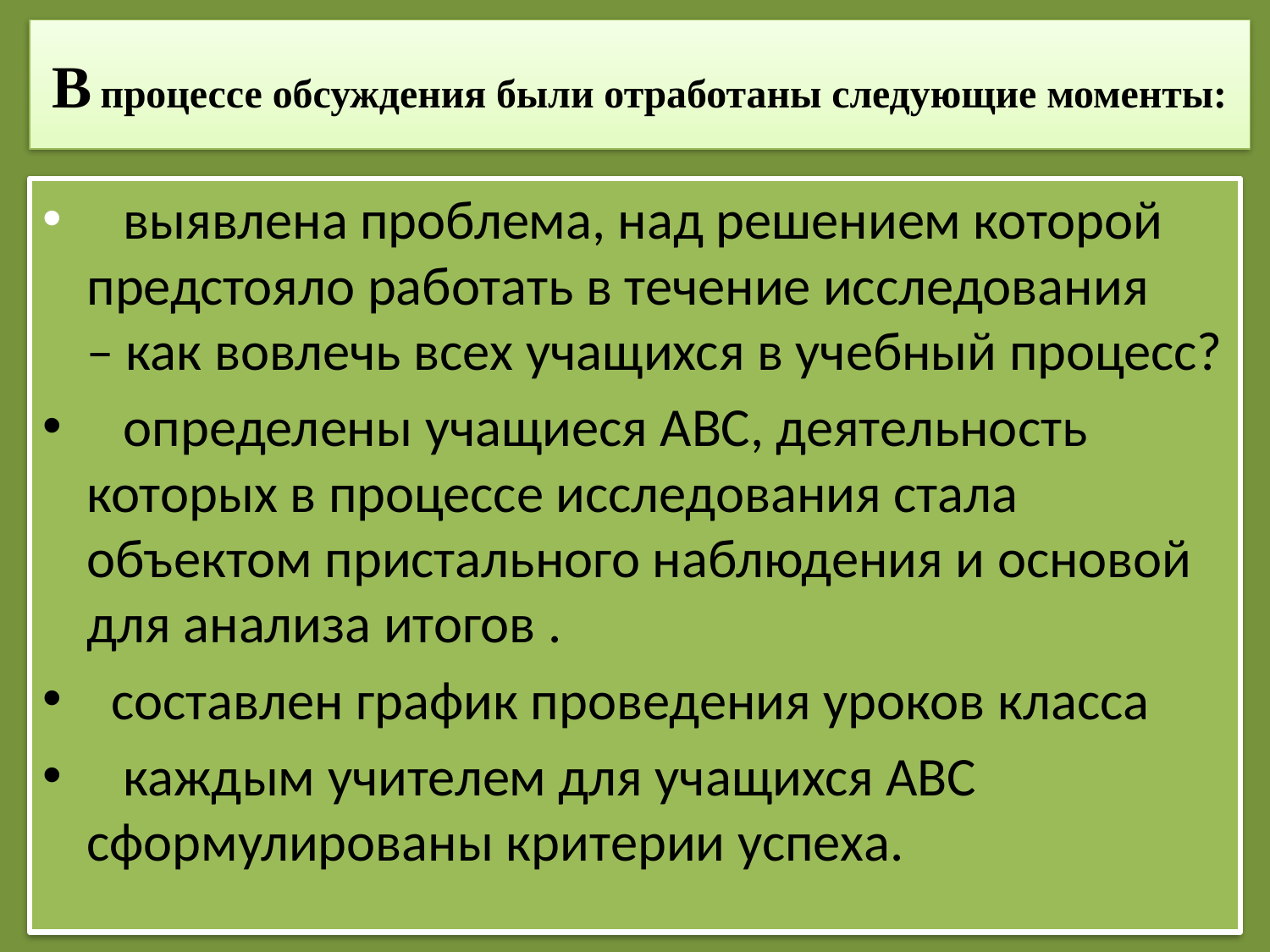

# В процессе обсуждения были отработаны следующие моменты:
   выявлена проблема, над решением которой предстояло работать в течение исследования – как вовлечь всех учащихся в учебный процесс?
   определены учащиеся АВС, деятельность которых в процессе исследования стала объектом пристального наблюдения и основой для анализа итогов .
  составлен график проведения уроков класса
   каждым учителем для учащихся АВС сформулированы критерии успеха.